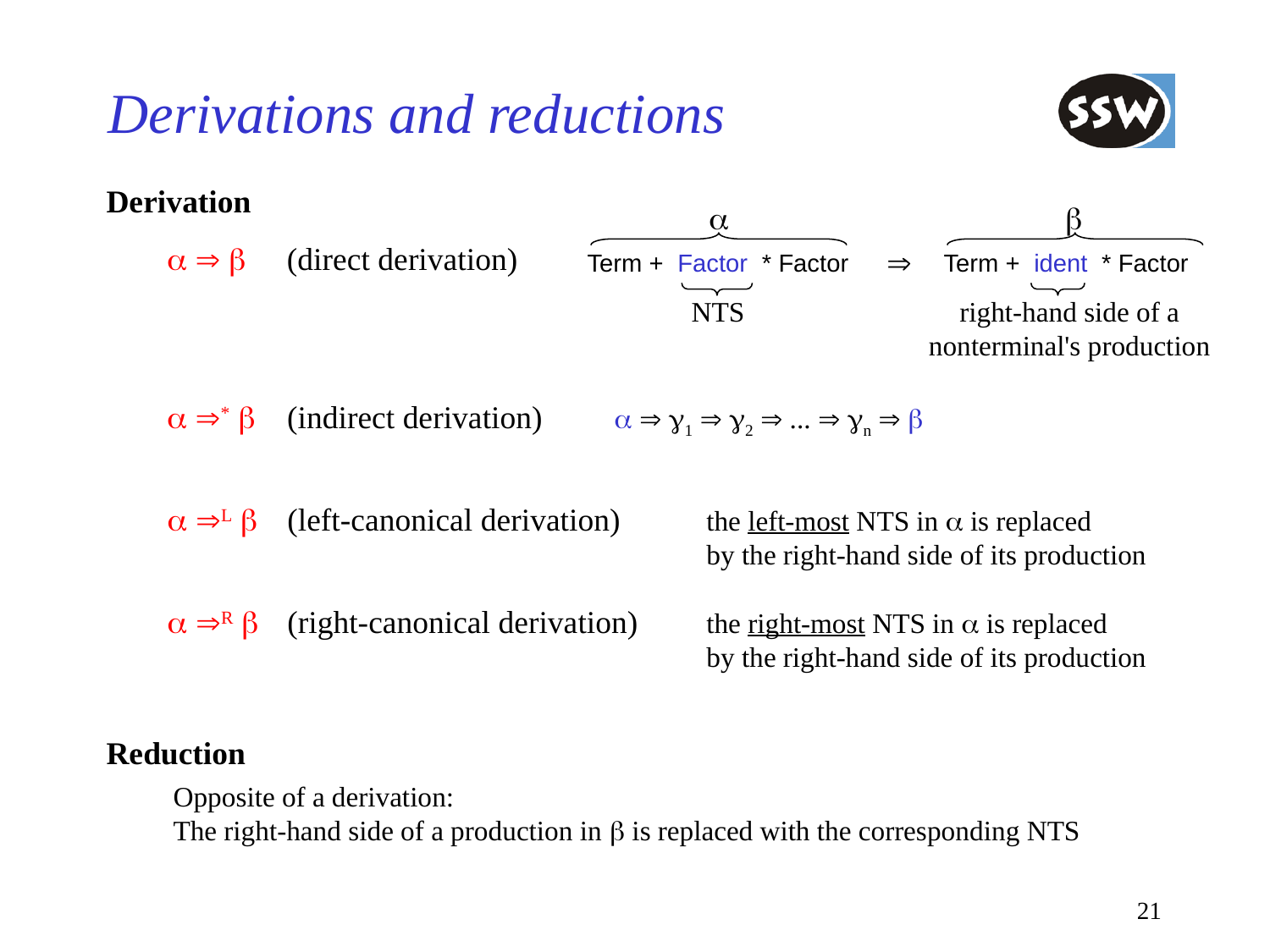

# Derivations and reductions
Derivation

α
β
α ⇒ β	(direct derivation)
⇒
Term +  ident  * Factor

right-hand side of a
nonterminal's production
Term +  Factor  * Factor

NTS
α ⇒* β	(indirect derivation)
α ⇒ γ1 ⇒ γ2 ⇒ ... ⇒ γn ⇒ β
α ⇒L β	(left-canonical derivation)
the left-most NTS in α is replaced
by the right-hand side of its production
α ⇒R β	(right-canonical derivation)
the right-most NTS in α is replaced
by the right-hand side of its production
Reduction
Opposite of a derivation:
The right-hand side of a production in β is replaced with the corresponding NTS
21